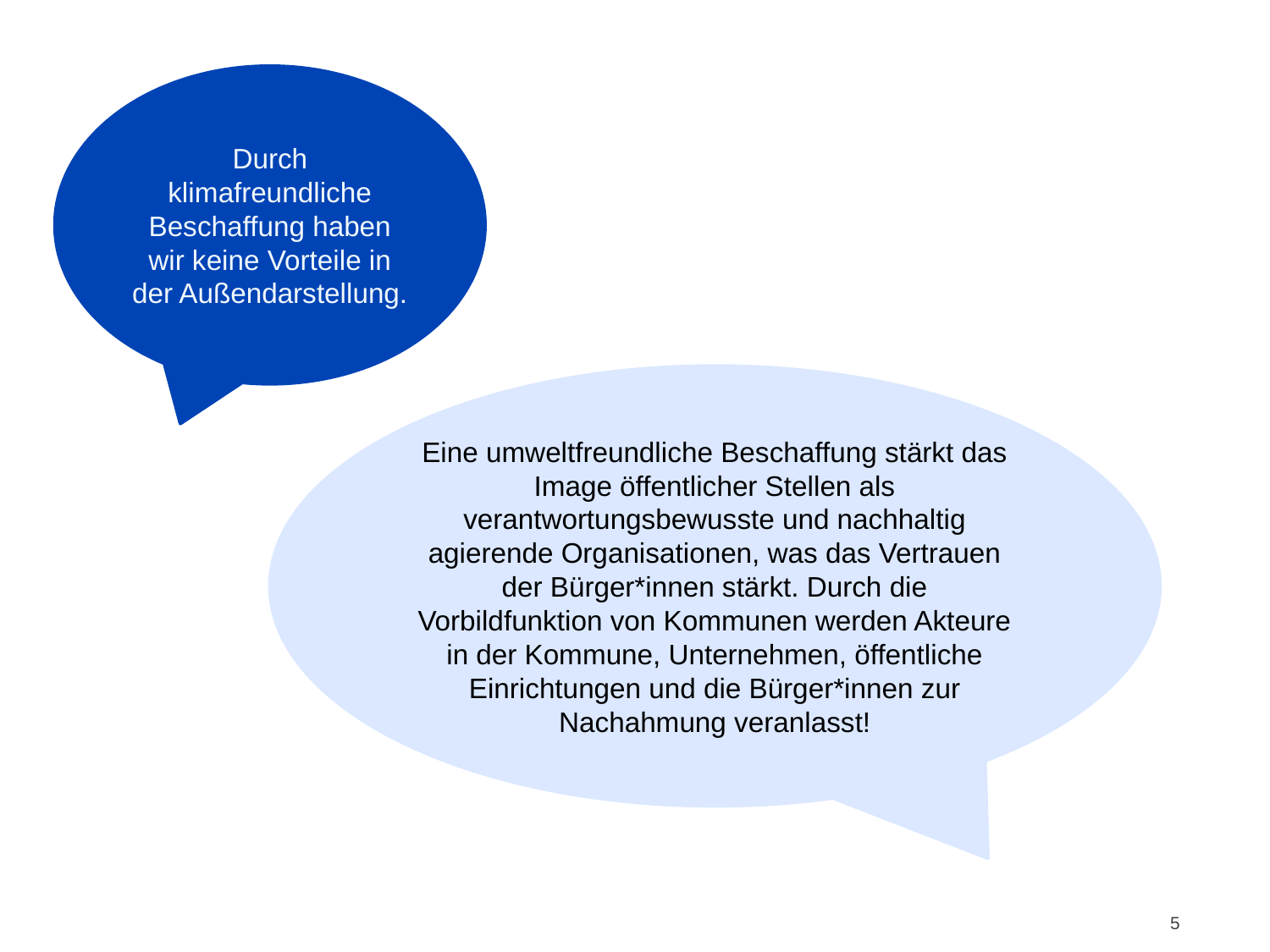

# Argumente 7
Durch klimafreundliche Beschaffung haben wir keine Vorteile in der Außendarstellung.
Eine umweltfreundliche Beschaffung stärkt das Image öffentlicher Stellen als verantwortungsbewusste und nachhaltig agierende Organisationen, was das Vertrauen der Bürger*innen stärkt. Durch die Vorbildfunktion von Kommunen werden Akteure in der Kommune, Unternehmen, öffentliche Einrichtungen und die Bürger*innen zur Nachahmung veranlasst!